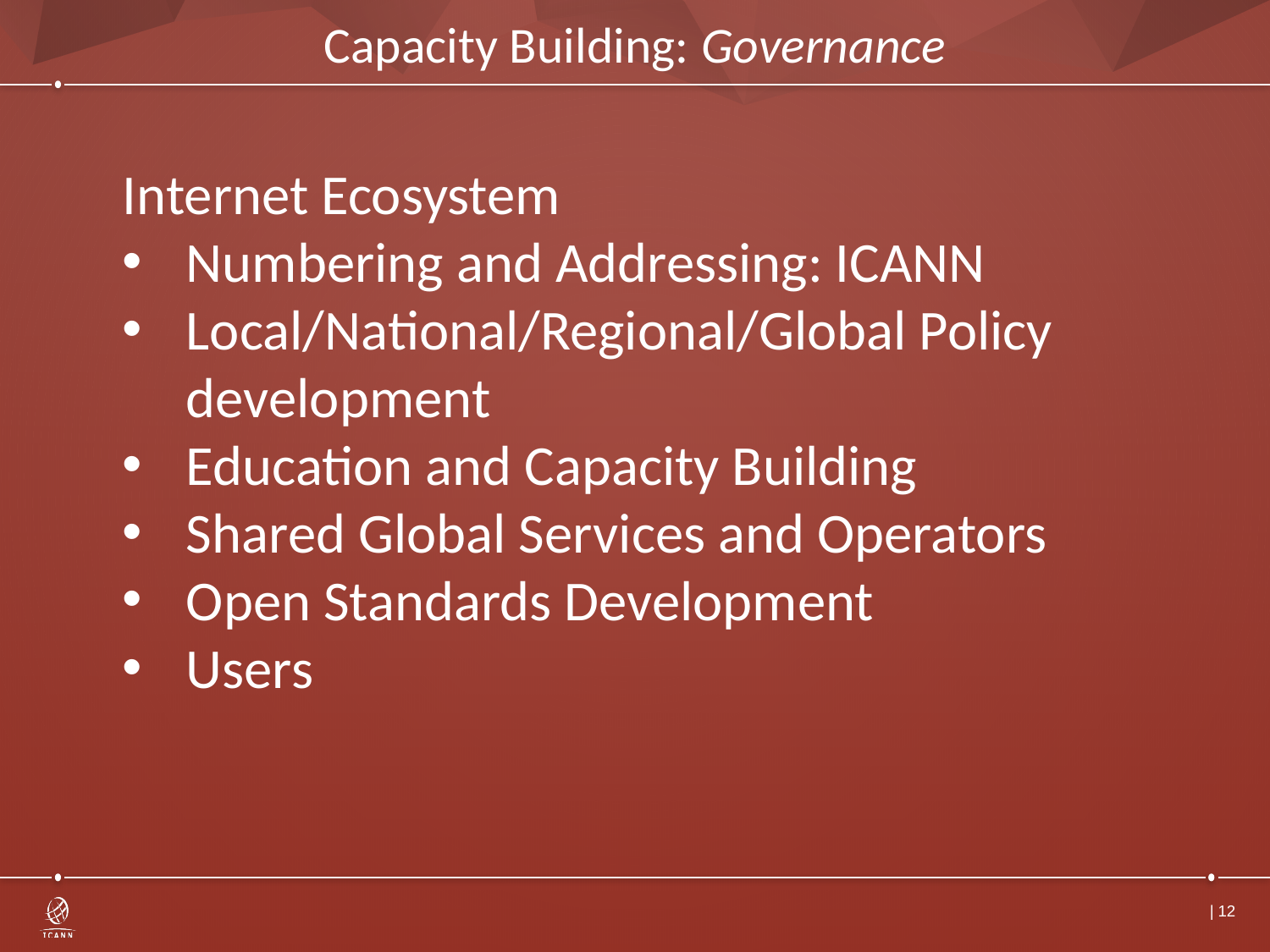

# Capacity Building: Governance
Internet Ecosystem
Numbering and Addressing: ICANN
Local/National/Regional/Global Policy development
Education and Capacity Building
Shared Global Services and Operators
Open Standards Development
Users